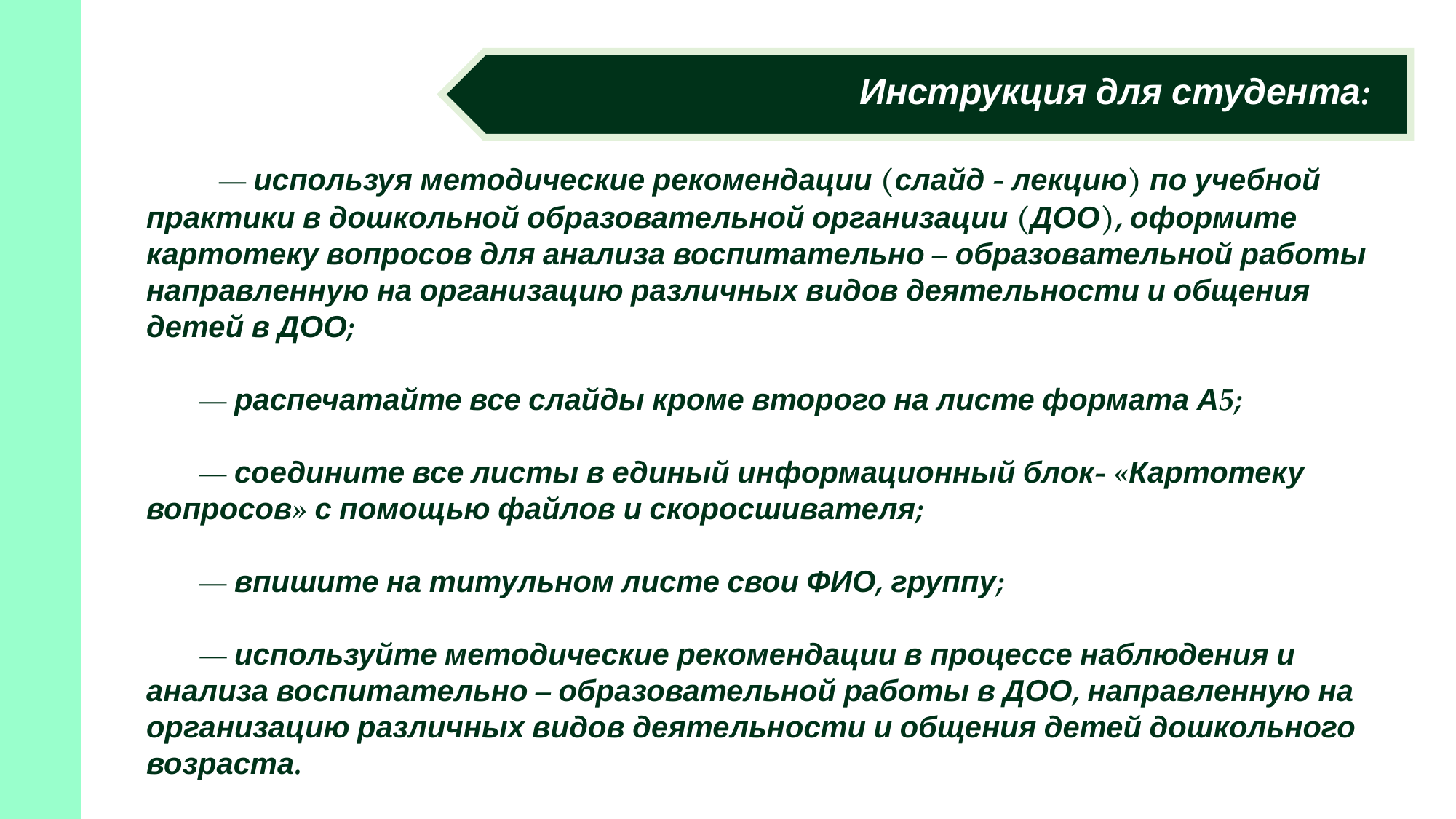

Инструкция для студента:
        — используя методические рекомендации (слайд - лекцию) по учебной практики в дошкольной образовательной организации (ДОО), оформите картотеку вопросов для анализа воспитательно – образовательной работы направленную на организацию различных видов деятельности и общения детей в ДОО;

       — распечатайте все слайды кроме второго на листе формата А5;

       — соедините все листы в единый информационный блок- «Картотеку вопросов» с помощью файлов и скоросшивателя;

       — впишите на титульном листе свои ФИО, группу;

       — используйте методические рекомендации в процессе наблюдения и анализа воспитательно – образовательной работы в ДОО, направленную на организацию различных видов деятельности и общения детей дошкольного возраста.